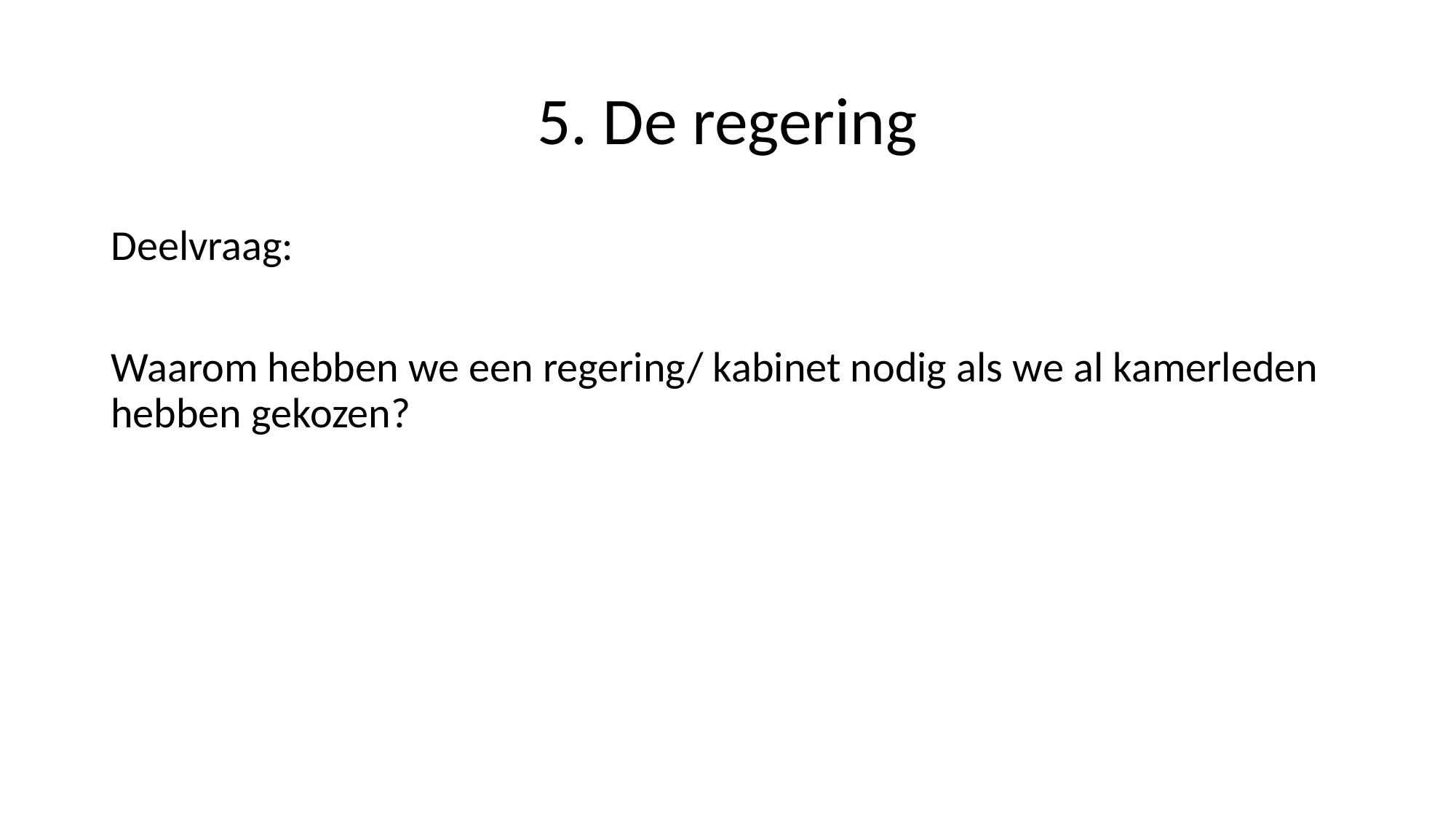

# 5. De regering
Deelvraag:

Waarom hebben we een regering/ kabinet nodig als we al kamerleden hebben gekozen?